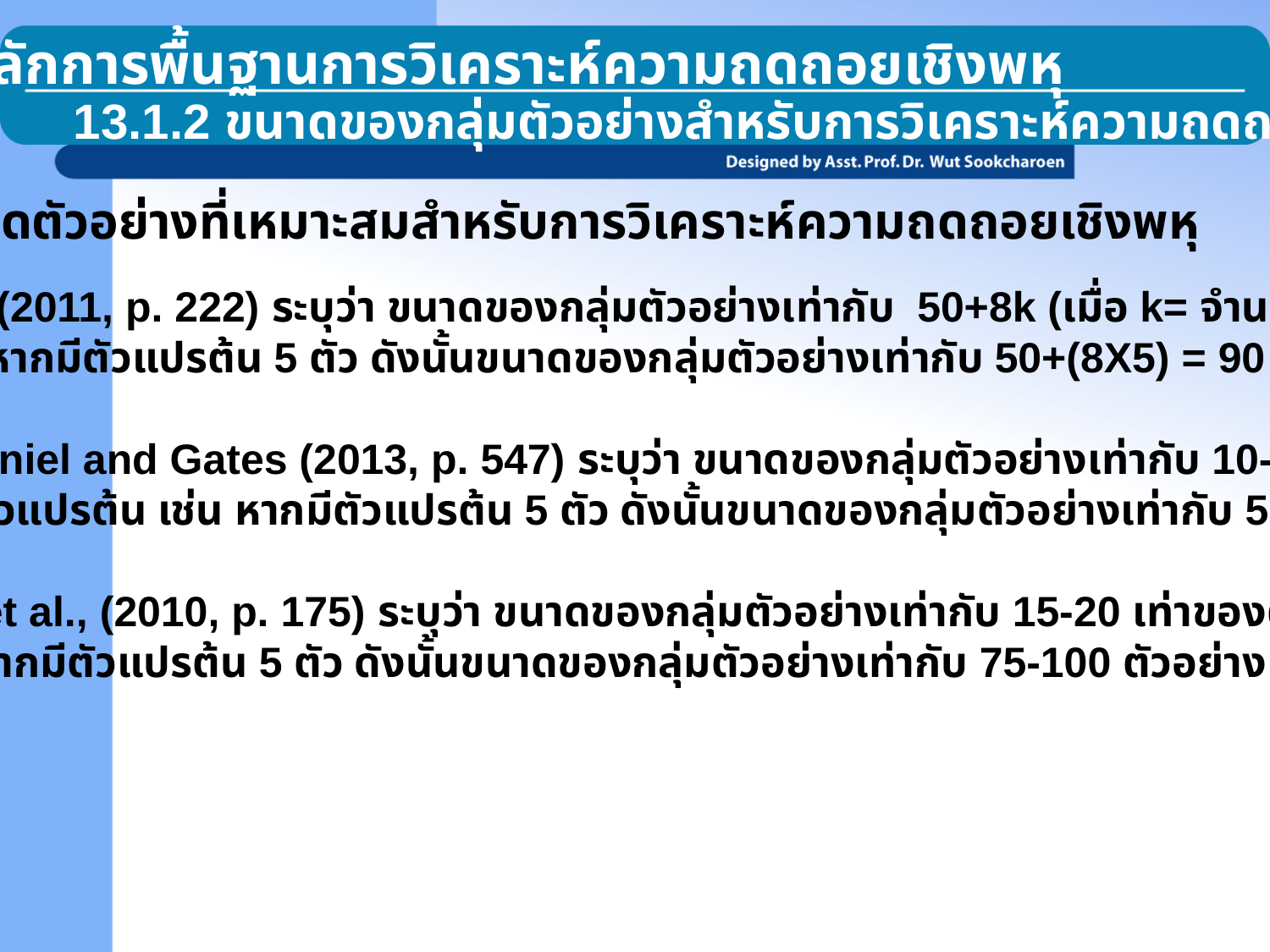

13.1 หลักการพื้นฐานการวิเคราะห์ความถดถอยเชิงพหุ
13.1.2 ขนาดของกลุ่มตัวอย่างสำหรับการวิเคราะห์ความถดถอยเชิงพหุ
ขนาดตัวอย่างที่เหมาะสมสำหรับการวิเคราะห์ความถดถอยเชิงพหุ
 Field (2011, p. 222) ระบุว่า ขนาดของกลุ่มตัวอย่างเท่ากับ  50+8k (เมื่อ k= จำนวนตัวแปรต้น)
     เช่น หากมีตัวแปรต้น 5 ตัว ดังนั้นขนาดของกลุ่มตัวอย่างเท่ากับ 50+(8X5) = 90 ตัวอย่าง

 McDaniel and Gates (2013, p. 547) ระบุว่า ขนาดของกลุ่มตัวอย่างเท่ากับ 10-15 เท่า
    ของตัวแปรต้น เช่น หากมีตัวแปรต้น 5 ตัว ดังนั้นขนาดของกลุ่มตัวอย่างเท่ากับ 50-75 ตัวอย่าง

 Hair et al., (2010, p. 175) ระบุว่า ขนาดของกลุ่มตัวอย่างเท่ากับ 15-20 เท่าของตัวแปรต้น
    เช่น หากมีตัวแปรต้น 5 ตัว ดังนั้นขนาดของกลุ่มตัวอย่างเท่ากับ 75-100 ตัวอย่าง